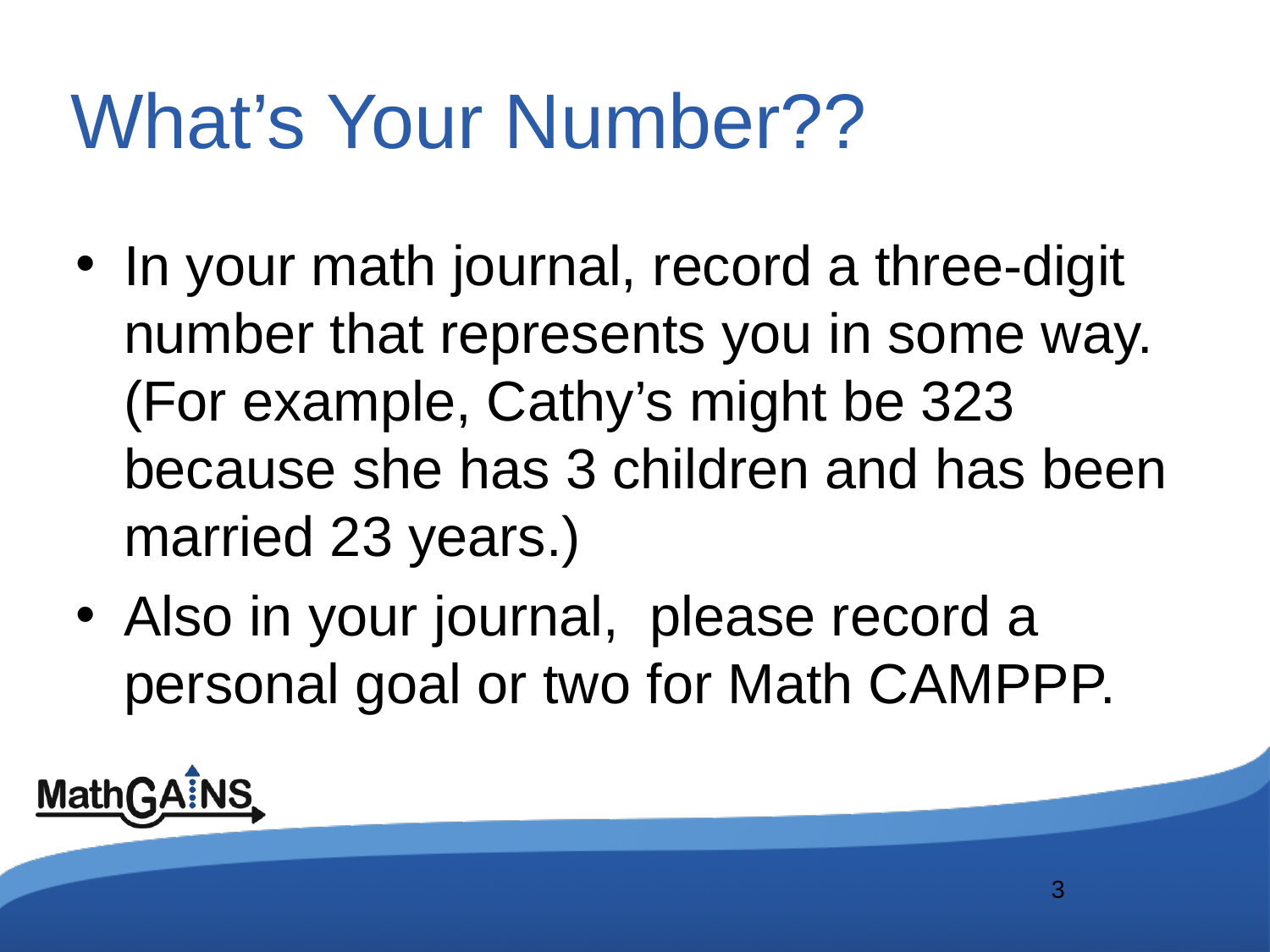

# What’s Your Number??
In your math journal, record a three-digit number that represents you in some way.  (For example, Cathy’s might be 323 because she has 3 children and has been married 23 years.)
Also in your journal,  please record a personal goal or two for Math CAMPPP.
3